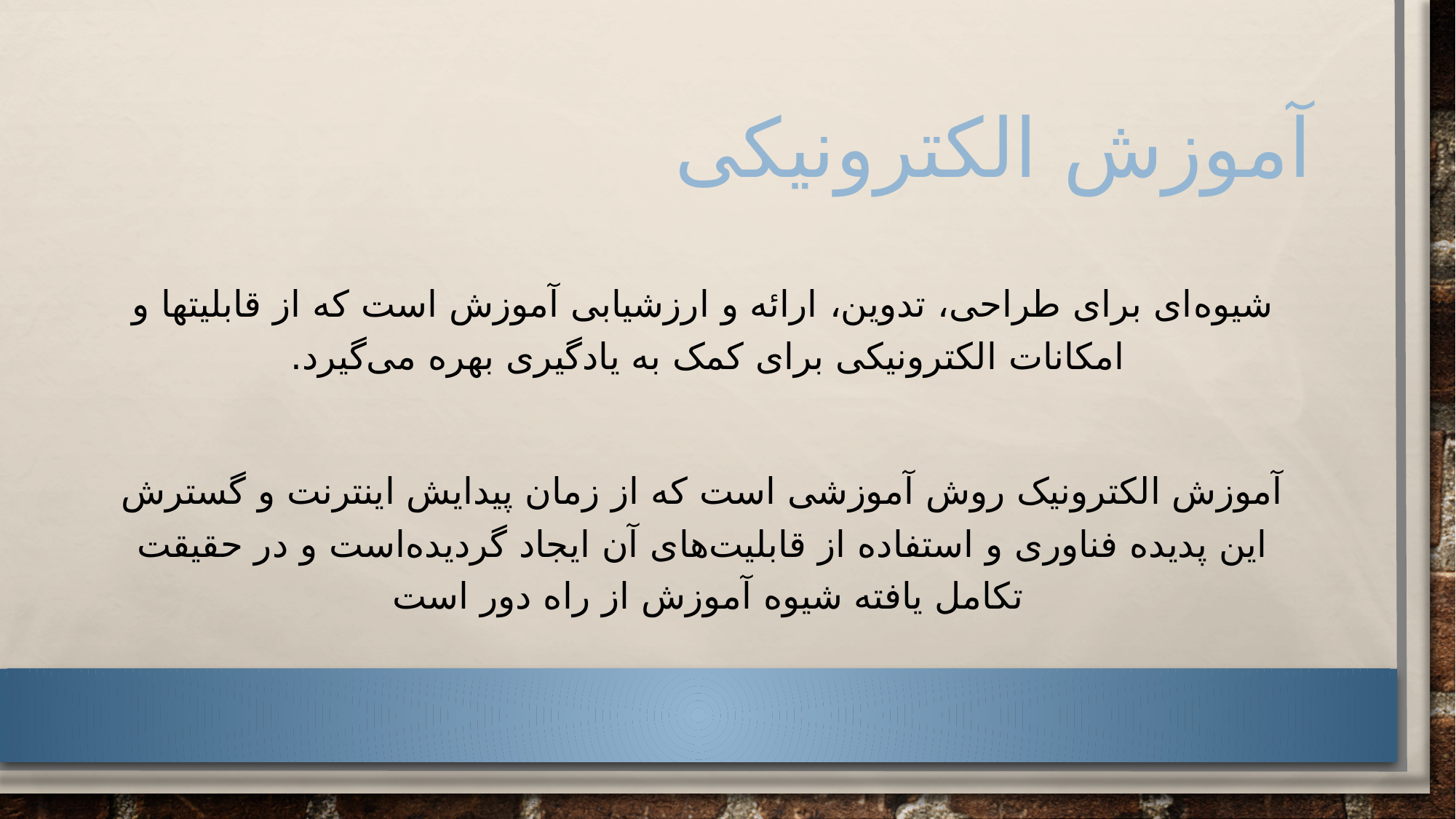

# آموزش الکترونیکی
شیوه‌ای برای طراحی، تدوین، ارائه و ارزشیابی آموزش است که از قابلیتها و امکانات الکترونیکی برای کمک به یادگیری بهره می‌گیرد.

آموزش الکترونیک روش آموزشی است که از زمان پیدایش اینترنت و گسترش این پدیده فناوری و استفاده از قابلیت‌های آن ایجاد گردیده‌است و در حقیقت تکامل یافته شیوه آموزش از راه دور است